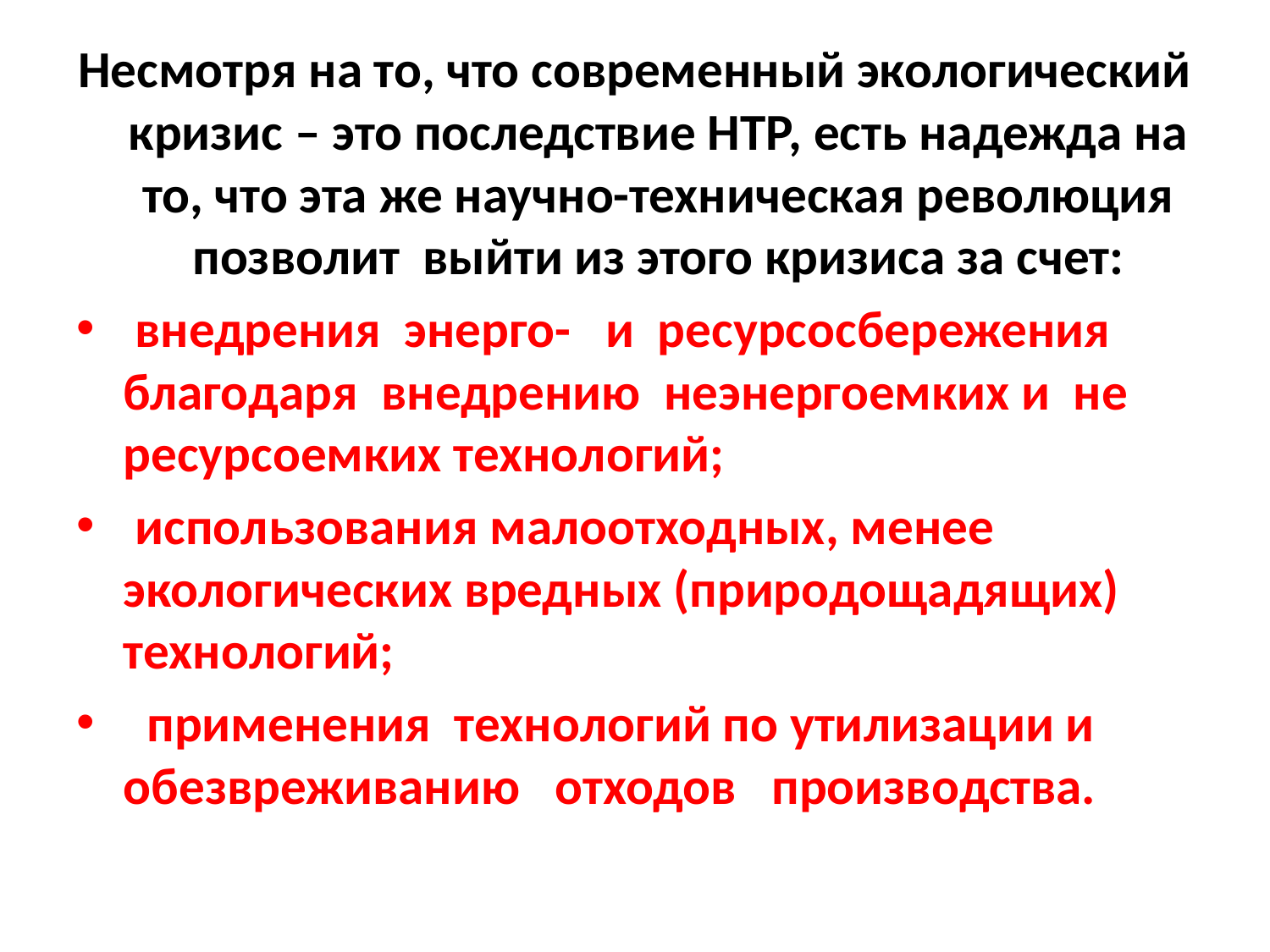

Несмотря на то, что современный экологический кризис – это последствие НТР, есть надежда на то, что эта же научно-техническая революция позволит  выйти из этого кризиса за счет:
 внедрения  энерго-   и  ресурсосбережения  благодаря  внедрению  неэнергоемких и  не ресурсоемких технологий;
 использования малоотходных, менее экологических вредных (природощадящих)  технологий;
  применения  технологий по утилизации и обезвреживанию   отходов   производства.